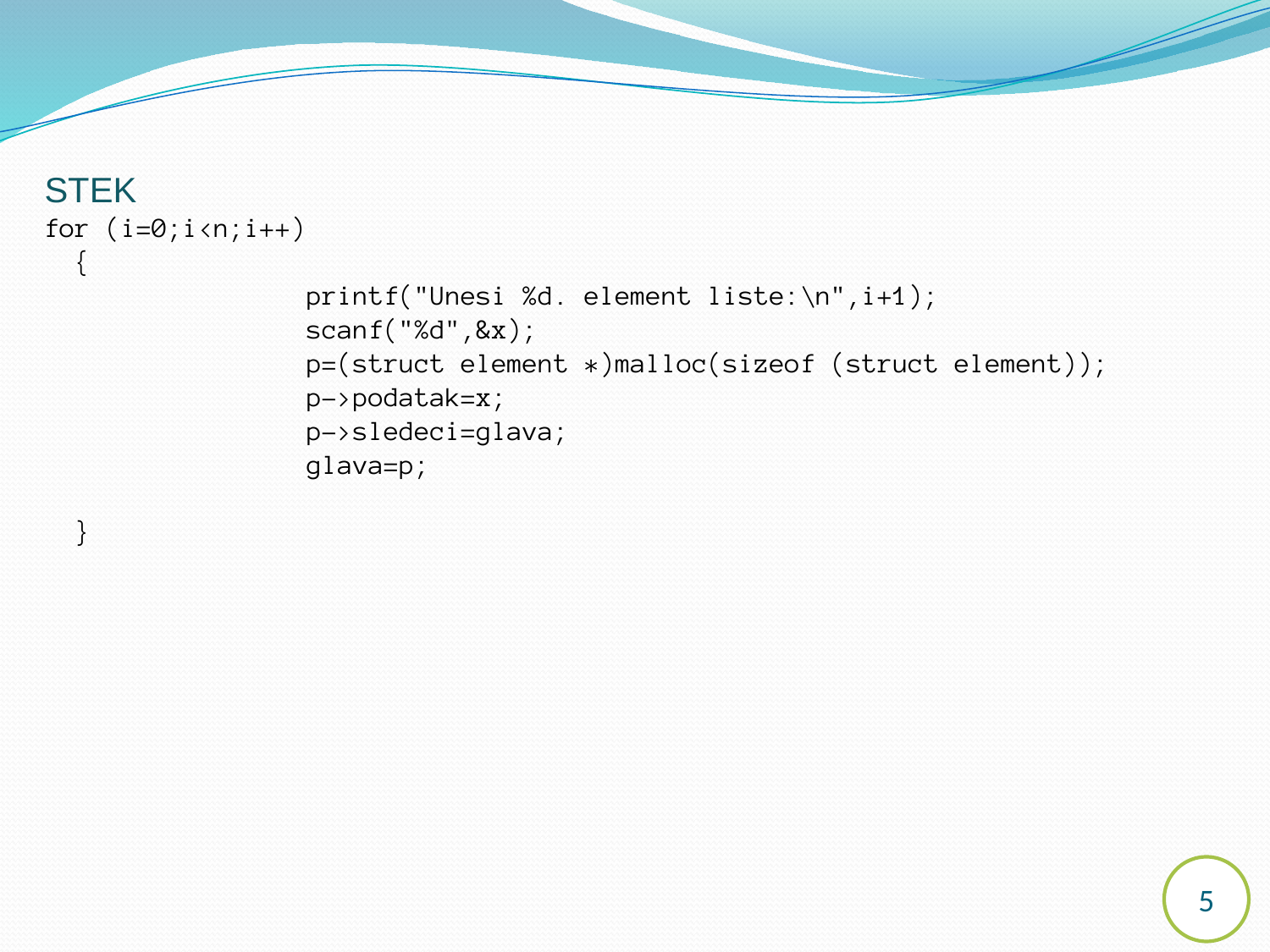

STEK
for (i=0;i<n;i++)
  {
                 printf("Unesi %d. element liste:\n",i+1);
                 scanf("%d",&x);
                 p=(struct element *)malloc(sizeof (struct element));
                 p->podatak=x;
                 p->sledeci=glava;
                 glava=p;

  }
5